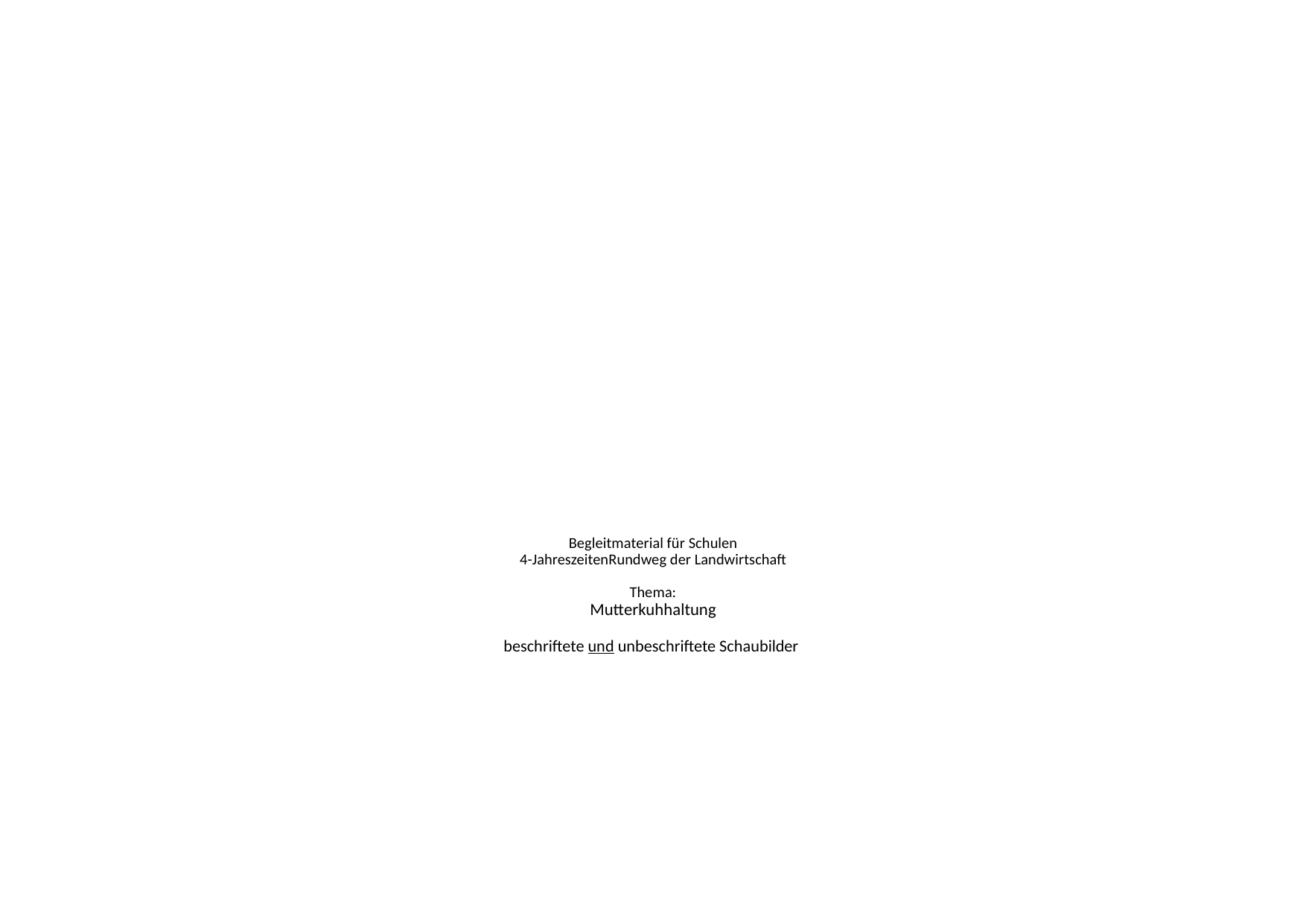

# Begleitmaterial für Schulen 4-JahreszeitenRundweg der Landwirtschaft Thema: Mutterkuhhaltung beschriftete und unbeschriftete Schaubilder